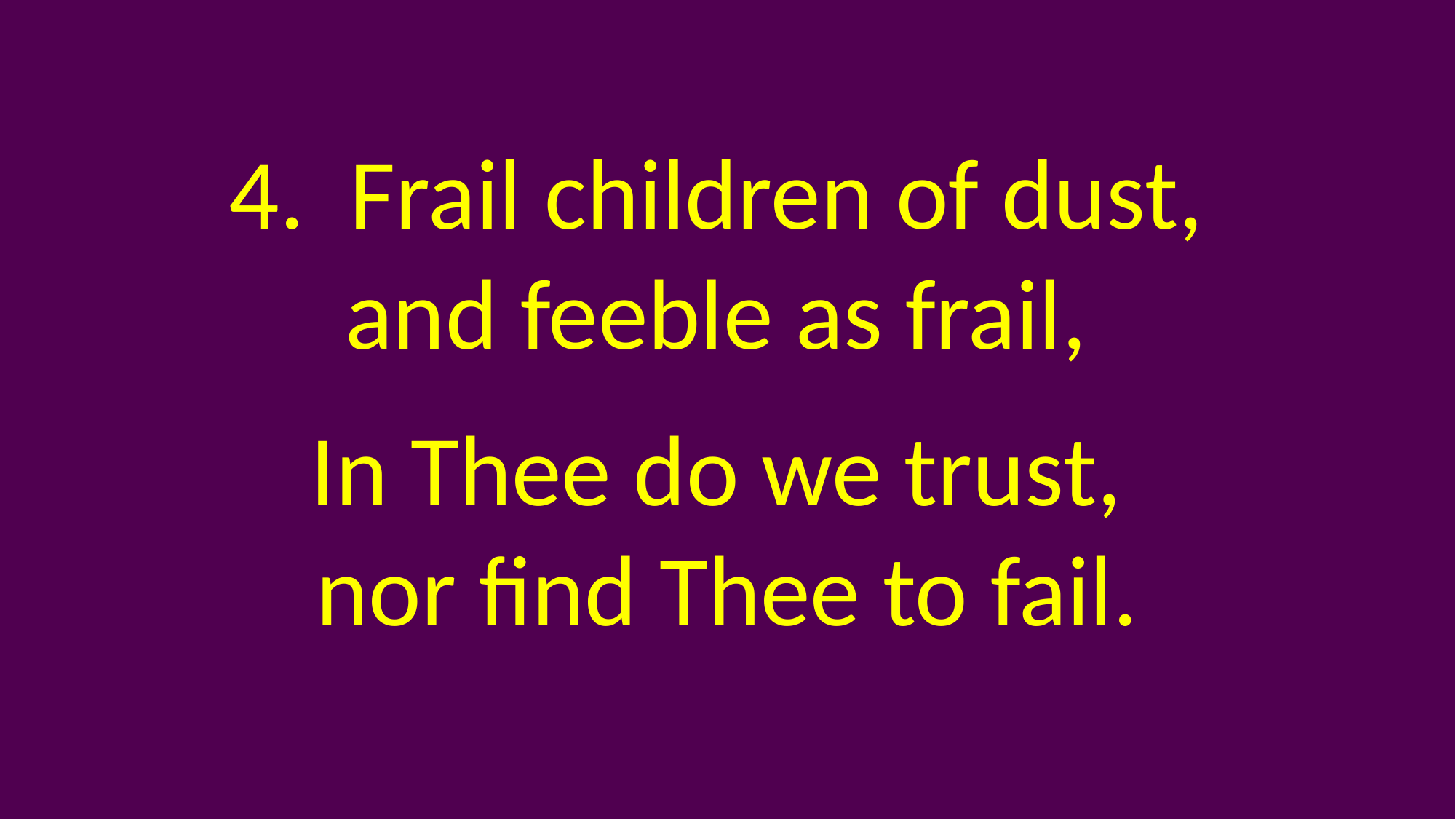

4.  Frail children of dust,
and feeble as frail,
In Thee do we trust,
nor find Thee to fail.